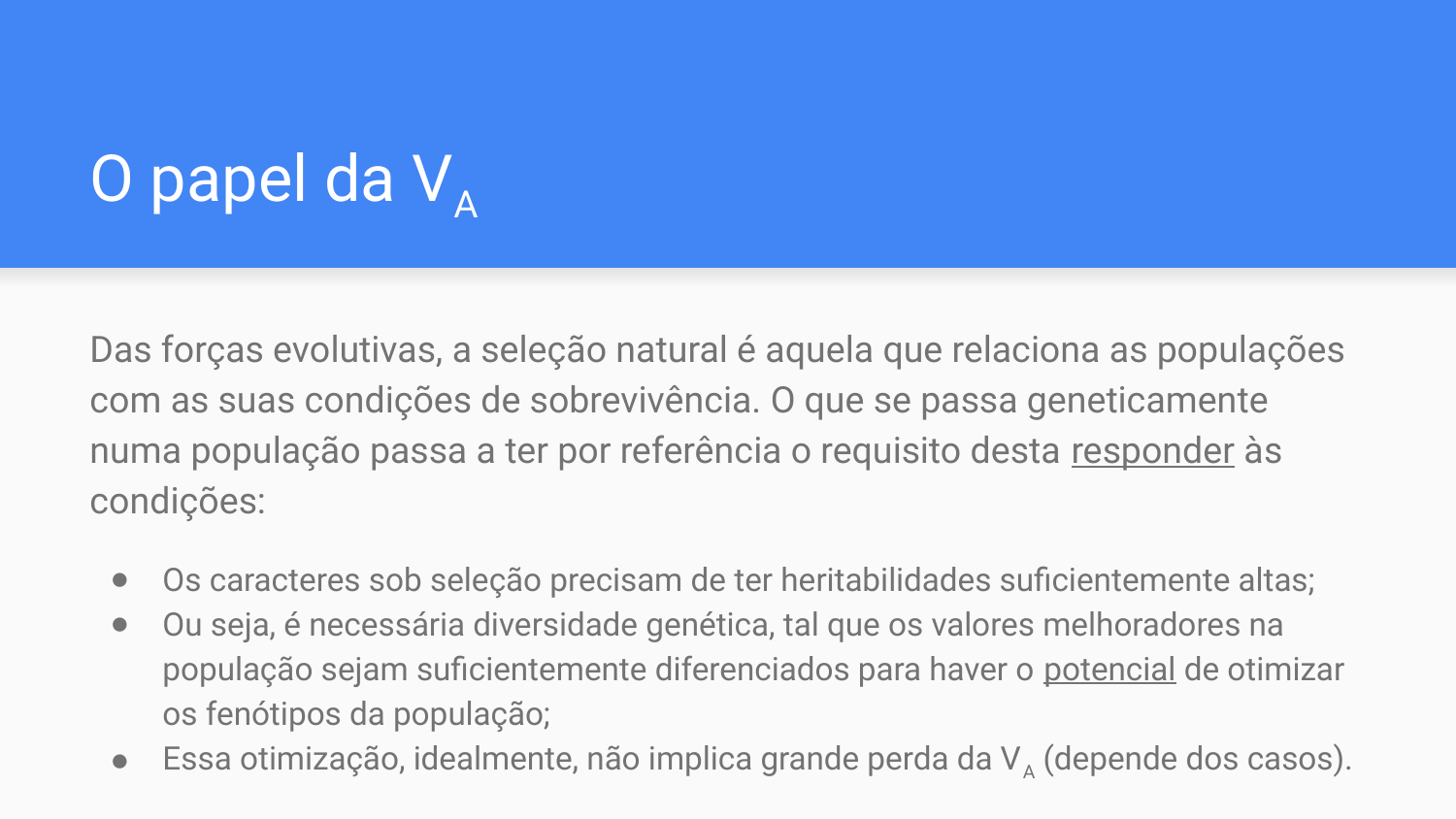

# O papel da VA
Das forças evolutivas, a seleção natural é aquela que relaciona as populações com as suas condições de sobrevivência. O que se passa geneticamente numa população passa a ter por referência o requisito desta responder às condições:
Os caracteres sob seleção precisam de ter heritabilidades suficientemente altas;
Ou seja, é necessária diversidade genética, tal que os valores melhoradores na população sejam suficientemente diferenciados para haver o potencial de otimizar os fenótipos da população;
Essa otimização, idealmente, não implica grande perda da VA (depende dos casos).